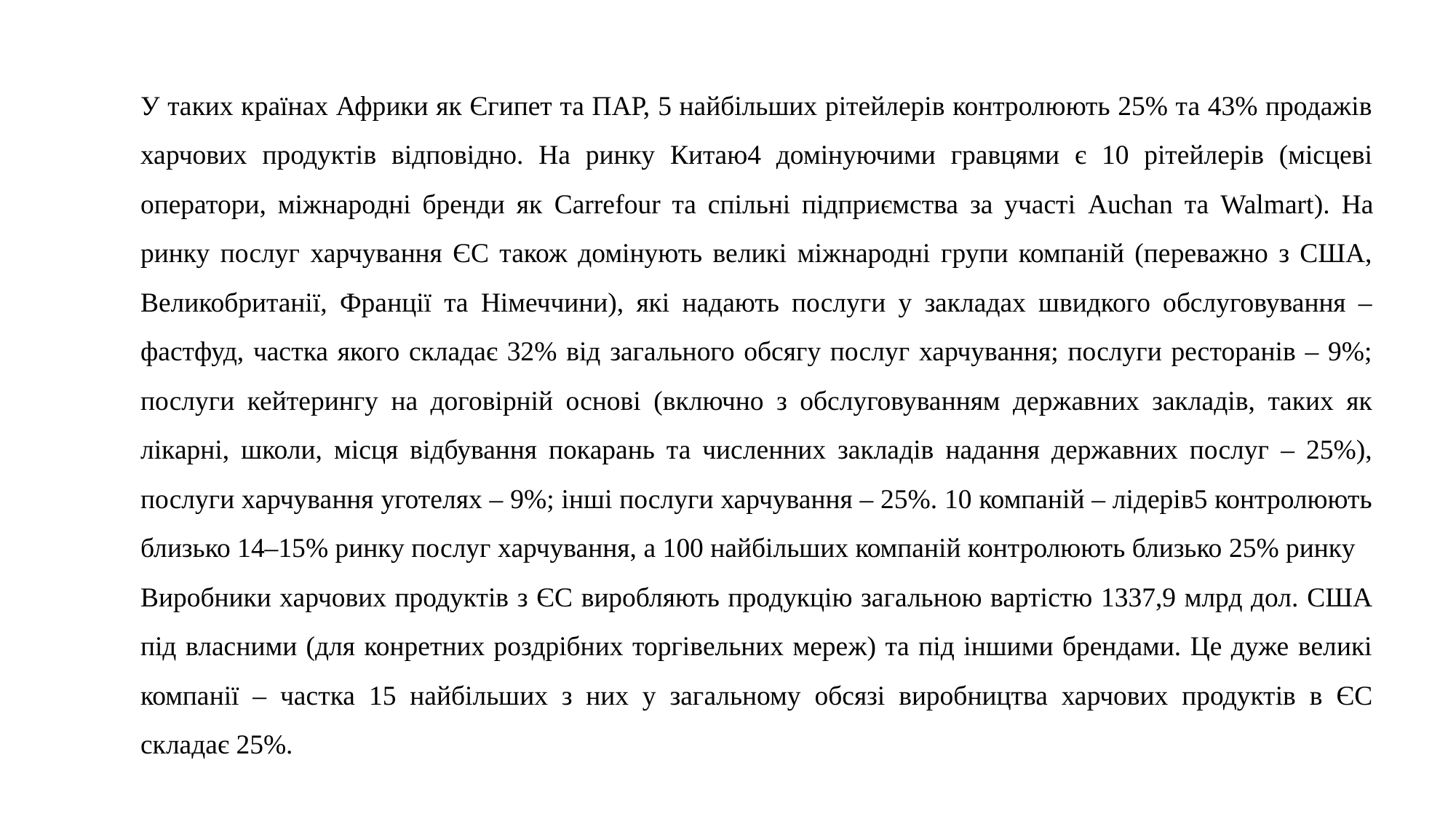

У таких країнах Африки як Єгипет та ПАР, 5 найбільших рітейлерів контролюють 25% та 43% продажів харчових продуктів відповідно. На ринку Китаю4 домінуючими гравцями є 10 рітейлерів (місцеві оператори, міжнародні бренди як Carrefour та спільні підприємства за участі Auchan та Walmart). На ринку послуг харчування ЄС також домінують великі міжнародні групи компаній (переважно з США, Великобританії, Франції та Німеччини), які надають послуги у закладах швидкого обслуговування – фастфуд, частка якого складає 32% від загального обсягу послуг харчування; послуги ресторанів – 9%; послуги кейтерингу на договірній основі (включно з обслуговуванням державних закладів, таких як лікарні, школи, місця відбування покарань та численних закладів надання державних послуг – 25%), послуги харчування уготелях – 9%; інші послуги харчування – 25%. 10 компаній – лідерів5 контролюють близько 14–15% ринку послуг харчування, а 100 найбільших компаній контролюють близько 25% ринку
Виробники харчових продуктів з ЄС виробляють продукцію загальною вартістю 1337,9 млрд дол. США під власними (для конретних роздрібних торгівельних мереж) та під іншими брендами. Це дуже великі компанії – частка 15 найбільших з них у загальному обсязі виробництва харчових продуктів в ЄС складає 25%.